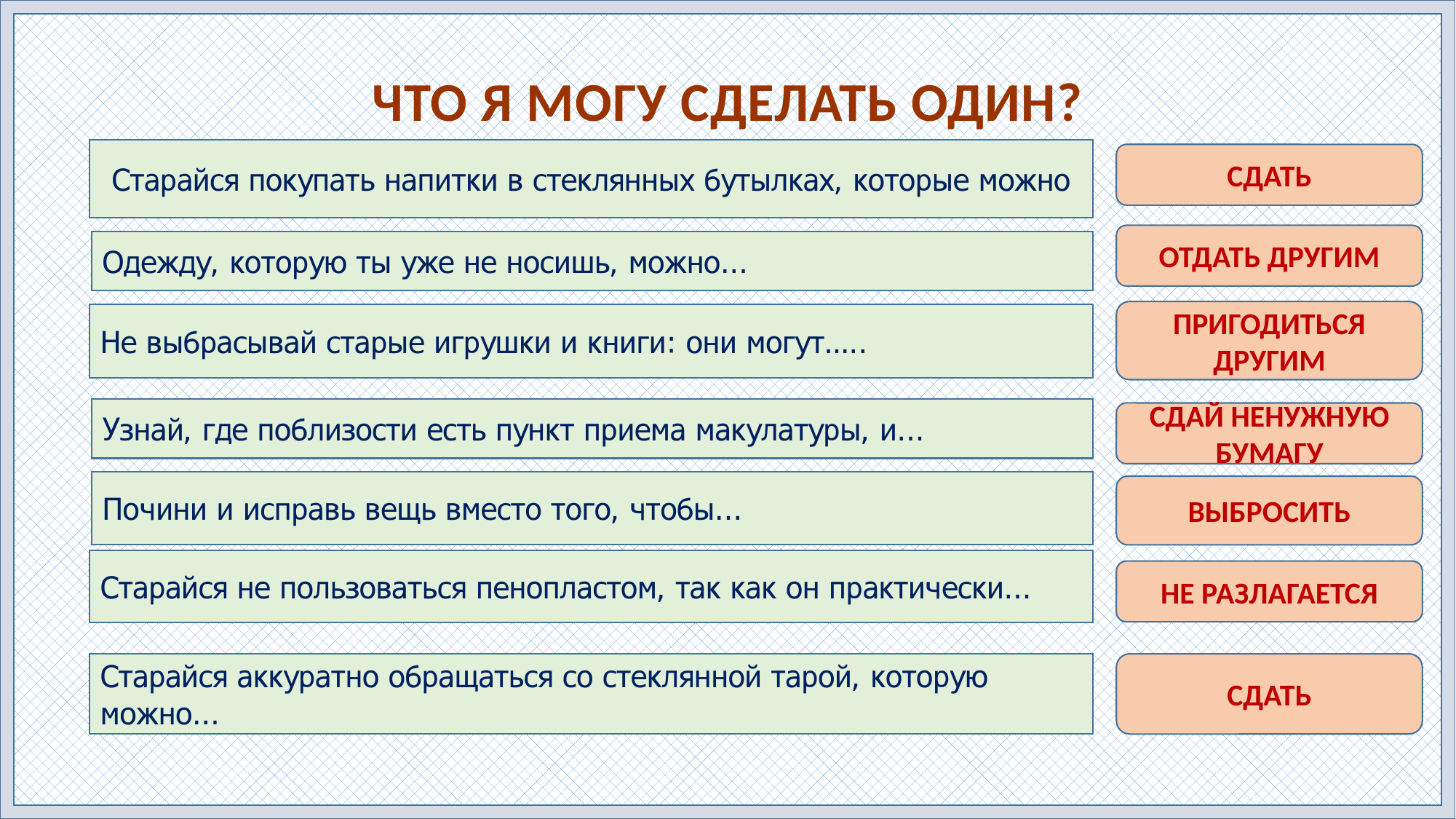

ЧТО Я МОГУ СДЕЛАТЬ ОДИН?
Старайся покупать напитки в стеклянных бутылках, которые можно
СДАТЬ
ОТДАТЬ ДРУГИМ
Одежду, которую ты уже не носишь, можно...
ПРИГОДИТЬСЯ ДРУГИМ
Не выбрасывай старые игрушки и книги: они могут…..
Узнай, где поблизости есть пункт приема макулатуры, и...
СДАЙ НЕНУЖНУЮ БУМАГУ
Почини и исправь вещь вместо того, чтобы...
ВЫБРОСИТЬ
Старайся не пользоваться пенопластом, так как он практически...
НЕ РАЗЛАГАЕТСЯ
Старайся аккуратно обращаться со стеклянной тарой, которую можно...
СДАТЬ